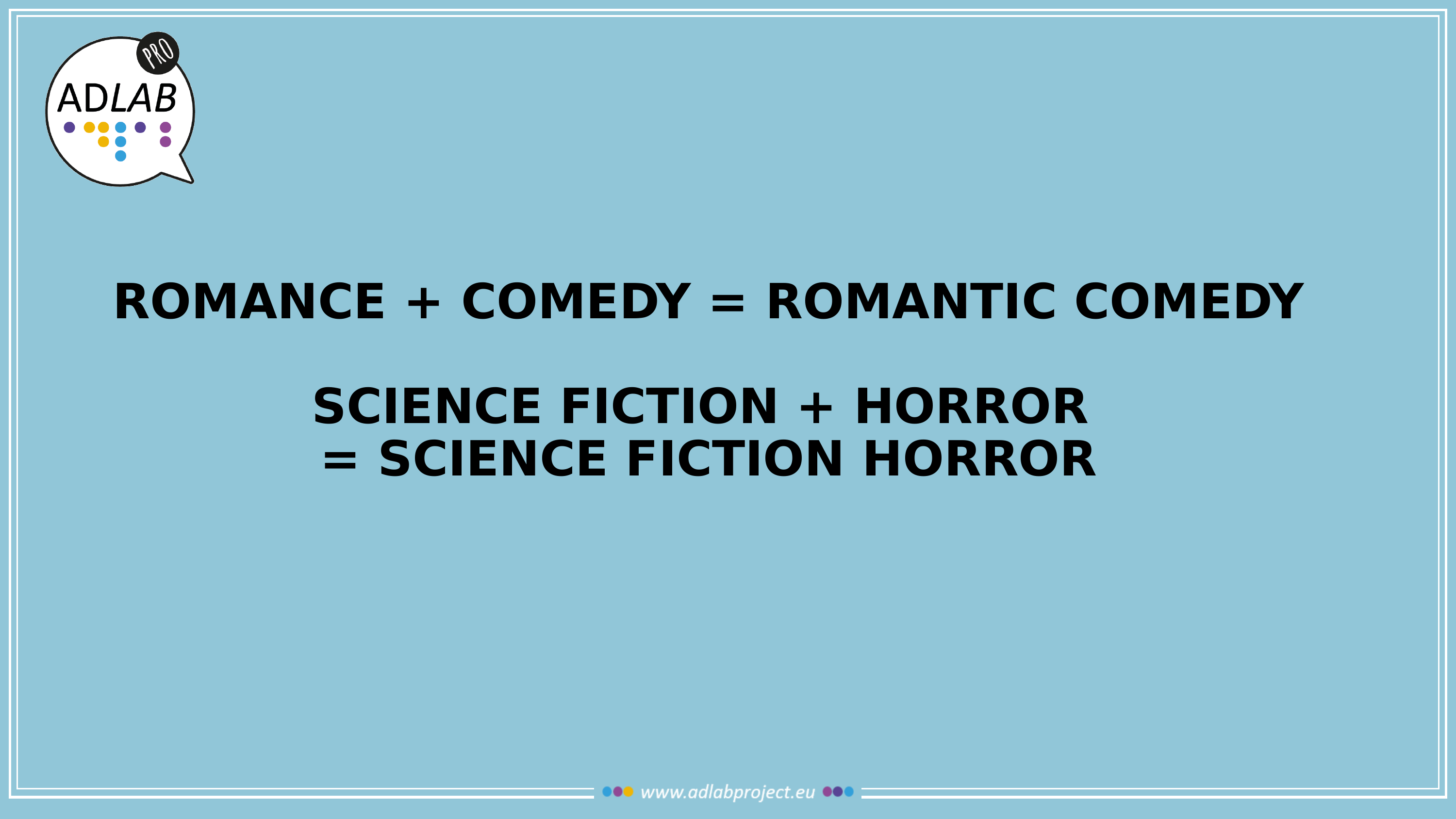

# Romance + comedy = romantic comedy Science fiction + horror = science fiction horror